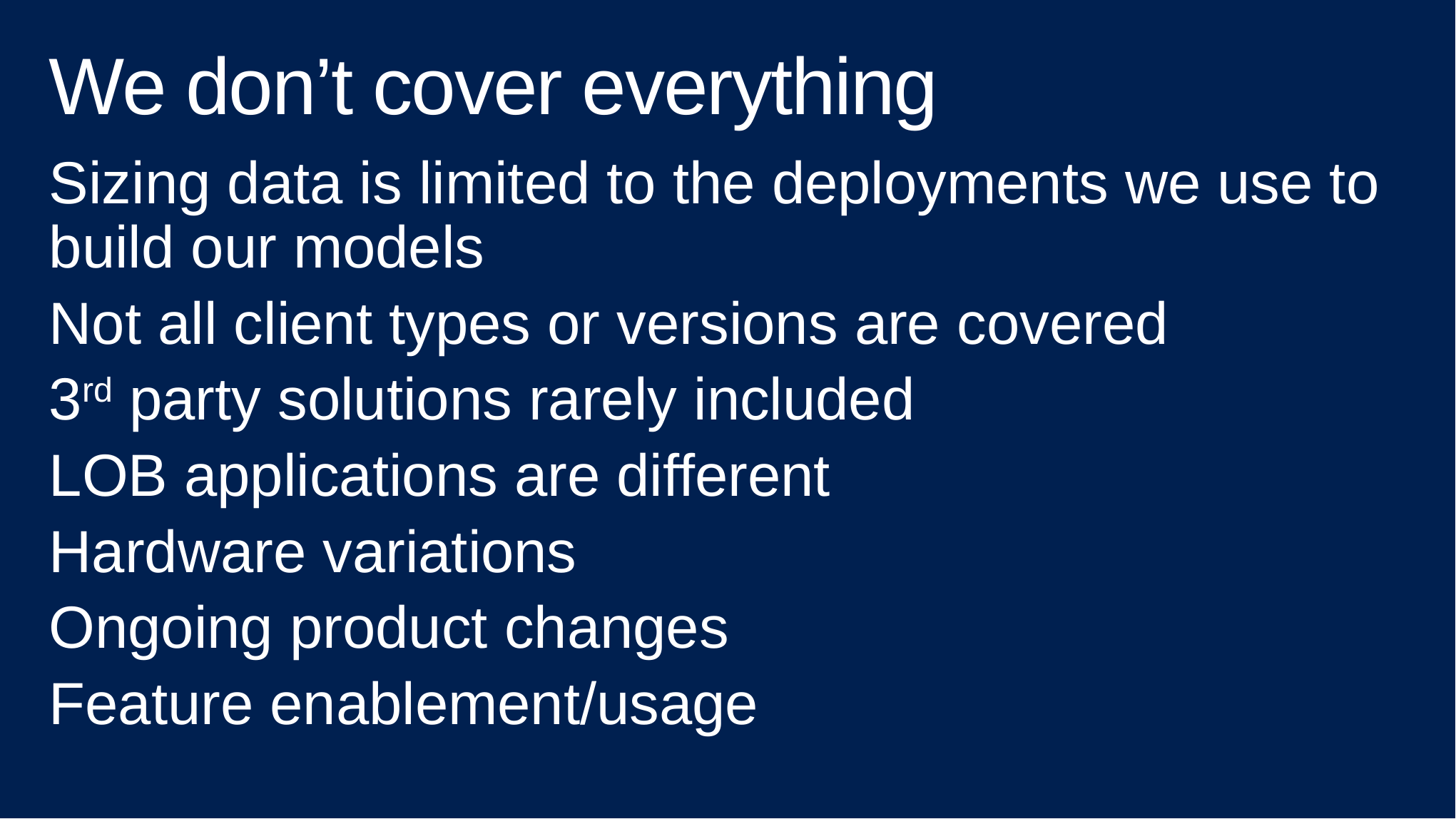

# We don’t cover everything
Sizing data is limited to the deployments we use to build our models
Not all client types or versions are covered
3rd party solutions rarely included
LOB applications are different
Hardware variations
Ongoing product changes
Feature enablement/usage